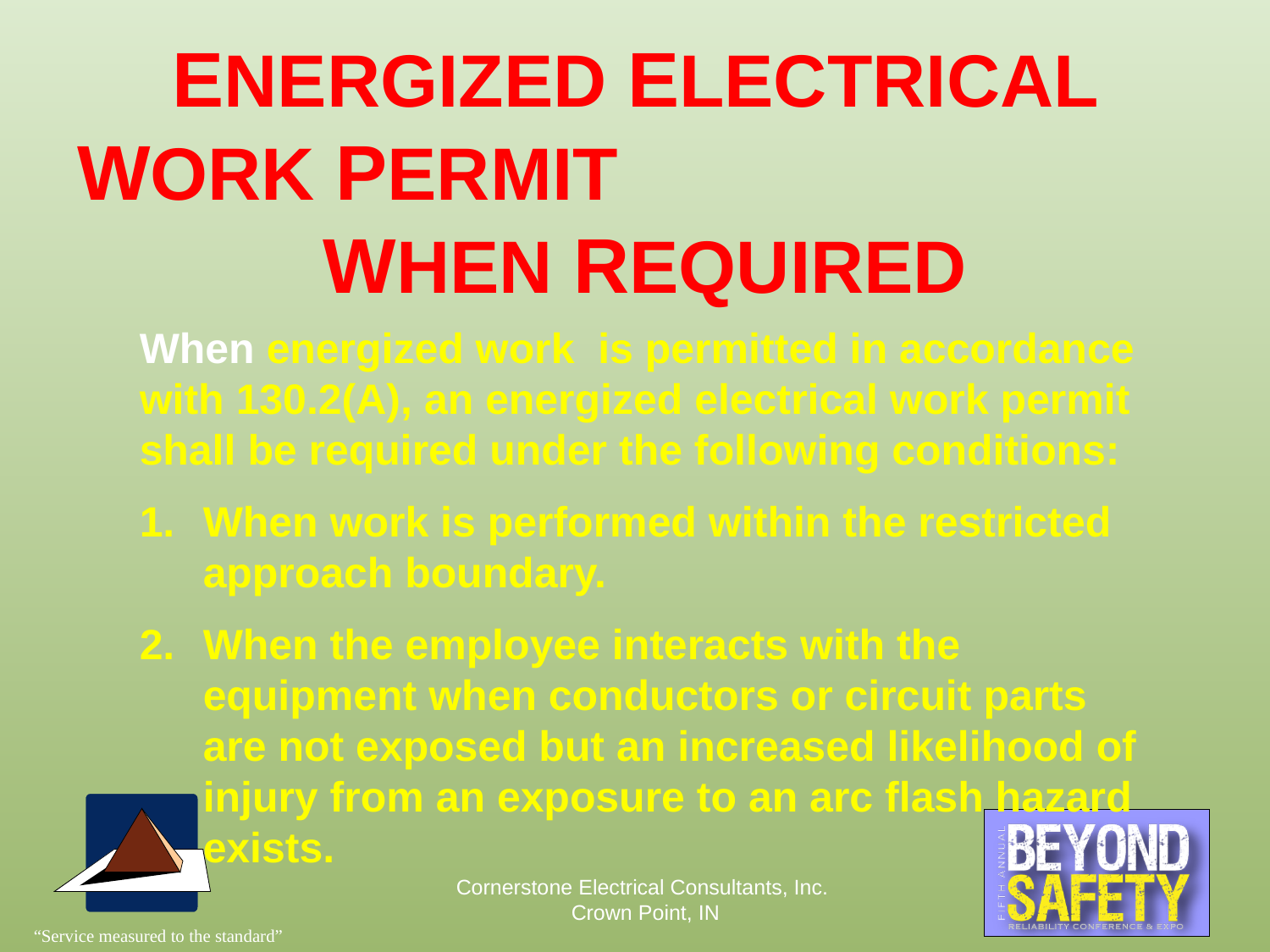

# ENERGIZED ELECTRICAL WORK PERMIT                              WHEN REQUIRED
When energized work  is permitted in accordance with 130.2(A), an energized electrical work permit shall be required under the following conditions:
When work is performed within the restricted approach boundary.
When the employee interacts with the equipment when conductors or circuit parts are not exposed but an increased likelihood of injury from an exposure to an arc flash hazard exists.